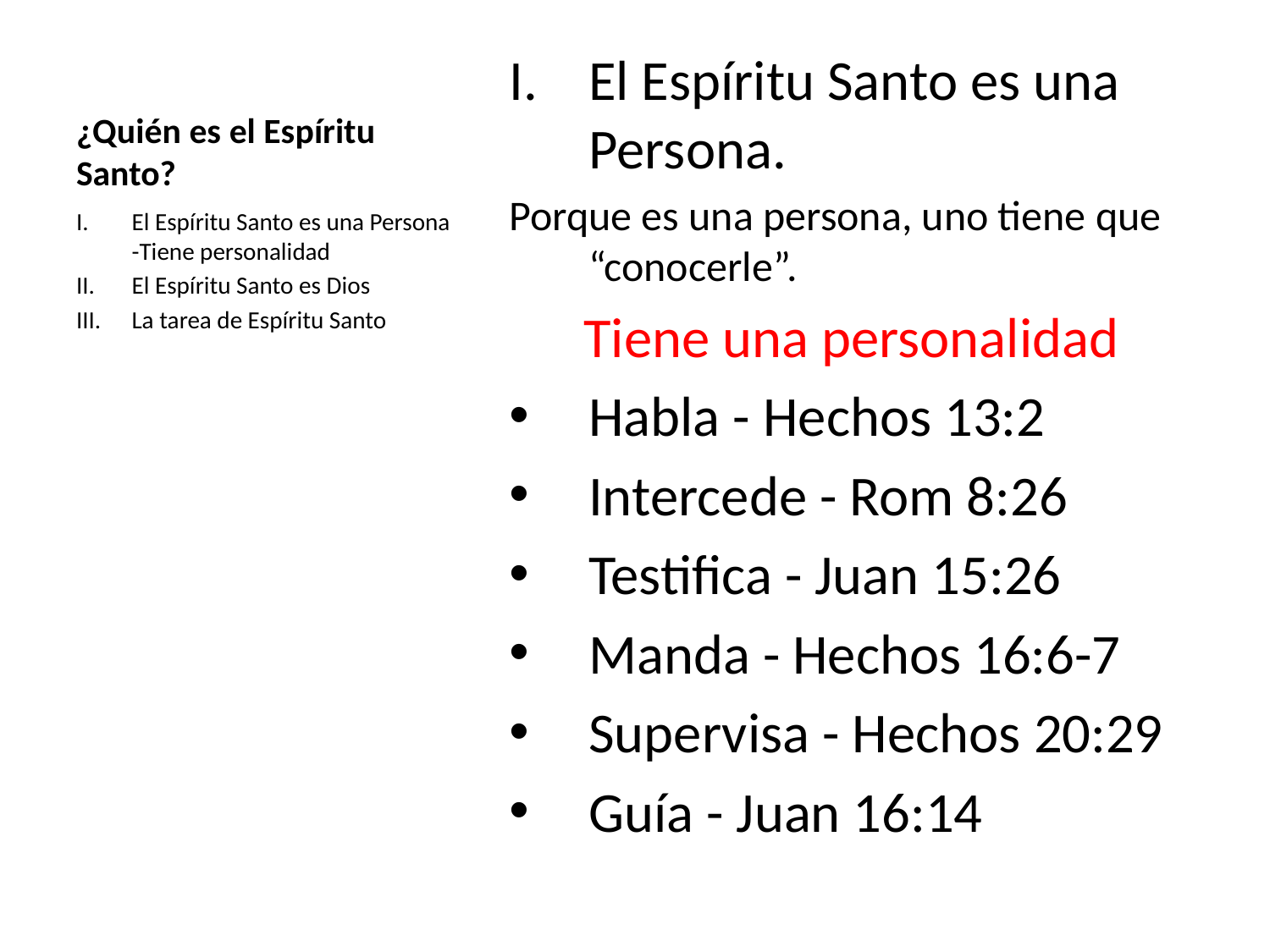

# ¿Quién es el Espíritu Santo?
El Espíritu Santo es una Persona.
Porque es una persona, uno tiene que “conocerle”.
Tiene una personalidad
Habla - Hechos 13:2
Intercede - Rom 8:26
Testifica - Juan 15:26
Manda - Hechos 16:6-7
Supervisa - Hechos 20:29
Guía - Juan 16:14
El Espíritu Santo es una Persona
-Tiene personalidad
El Espíritu Santo es Dios
La tarea de Espíritu Santo